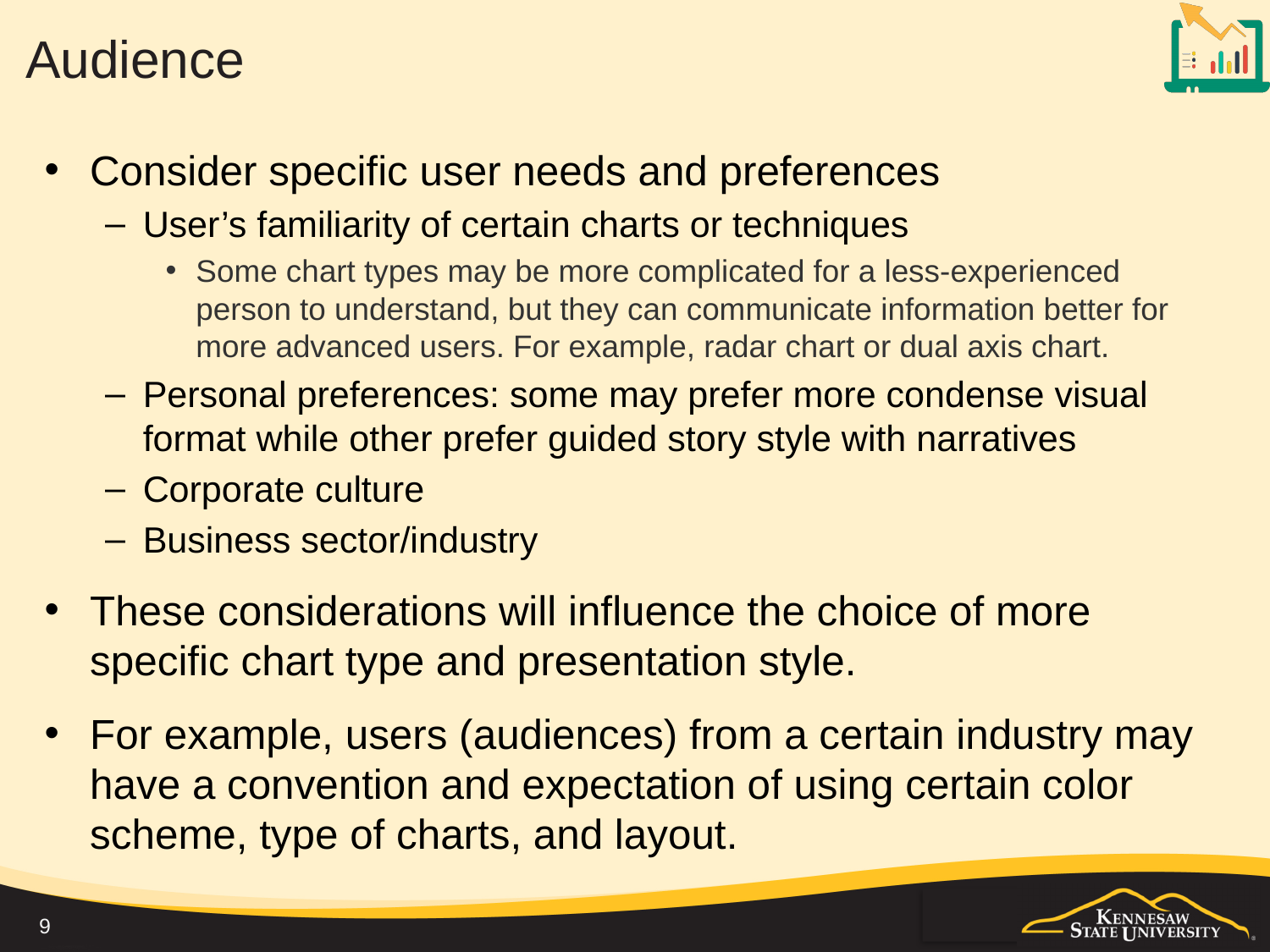

# Audience
Consider specific user needs and preferences
User’s familiarity of certain charts or techniques
Some chart types may be more complicated for a less-experienced person to understand, but they can communicate information better for more advanced users. For example, radar chart or dual axis chart.
Personal preferences: some may prefer more condense visual format while other prefer guided story style with narratives
Corporate culture
Business sector/industry
These considerations will influence the choice of more specific chart type and presentation style.
For example, users (audiences) from a certain industry may have a convention and expectation of using certain color scheme, type of charts, and layout.
9